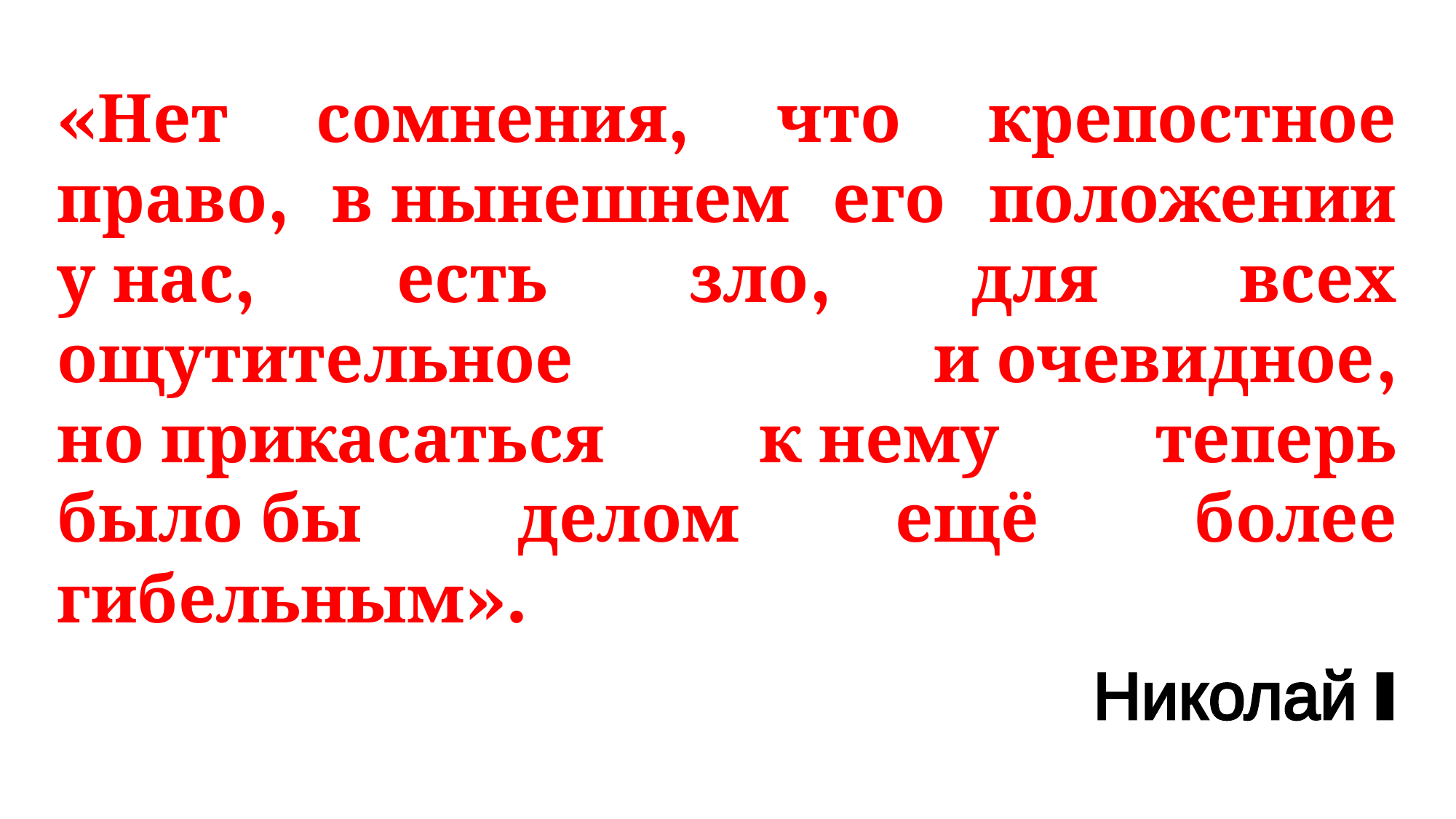

«Нет сомнения, что крепостное право, в нынешнем его положении у нас, есть зло, для всех ощутительное и очевидное, но прикасаться к нему теперь было бы делом ещё более гибельным».
Николай I